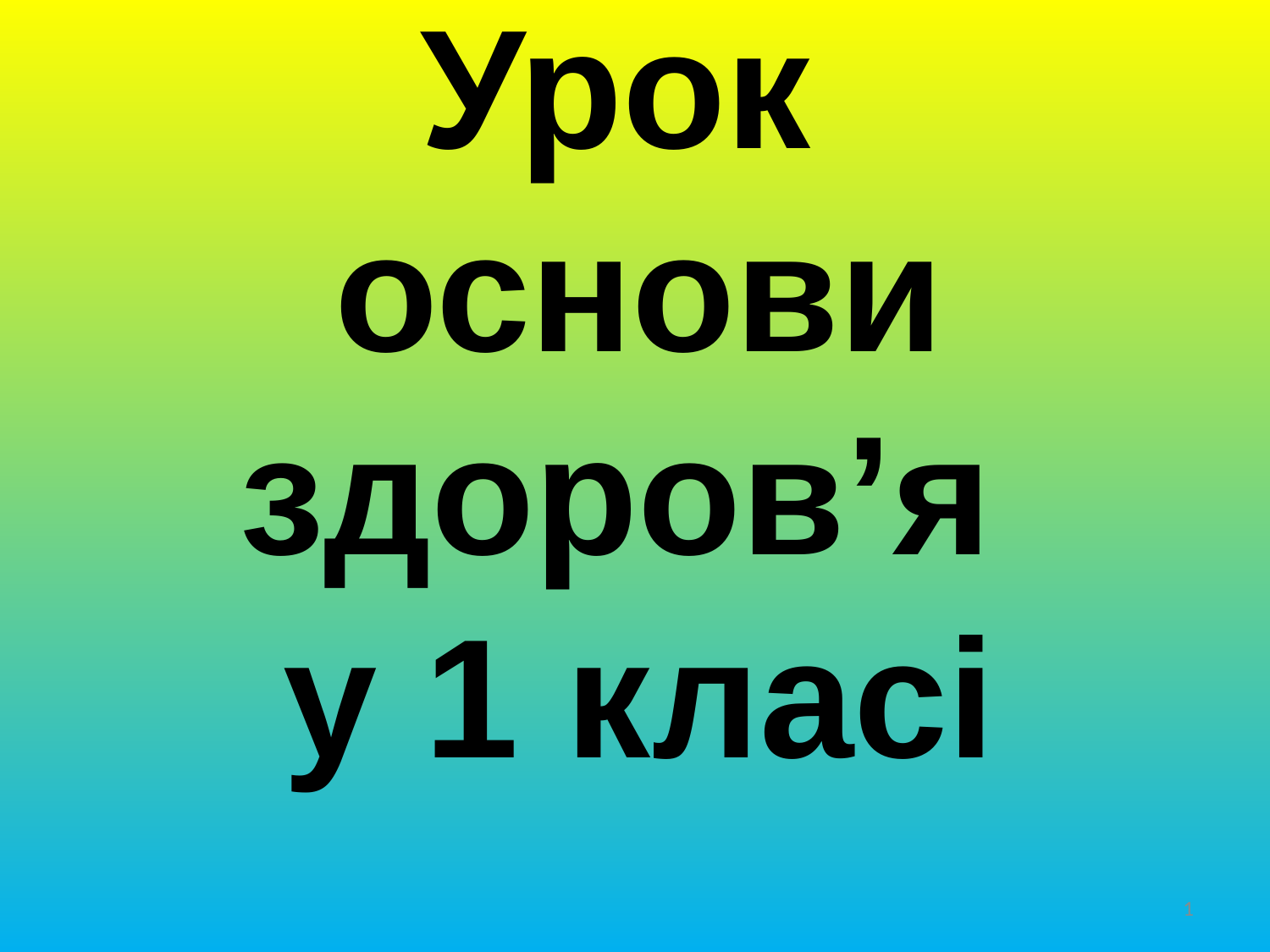

# Урок основи здоров’я у 1 класі

1